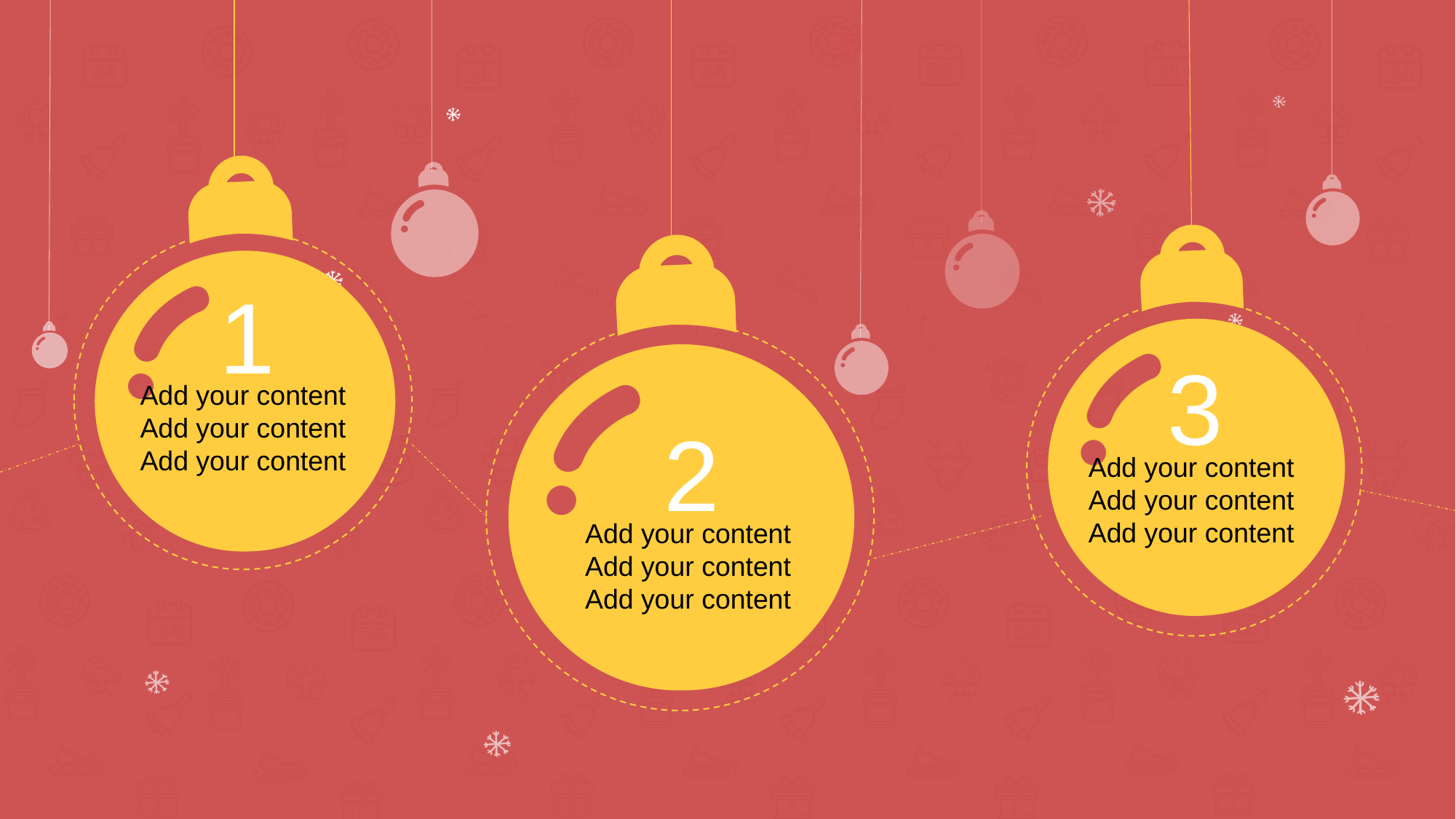

1

3
Add your content
Add your content
Add your content

2
Add your content
Add your content
Add your content

Add your content
Add your content
Add your content